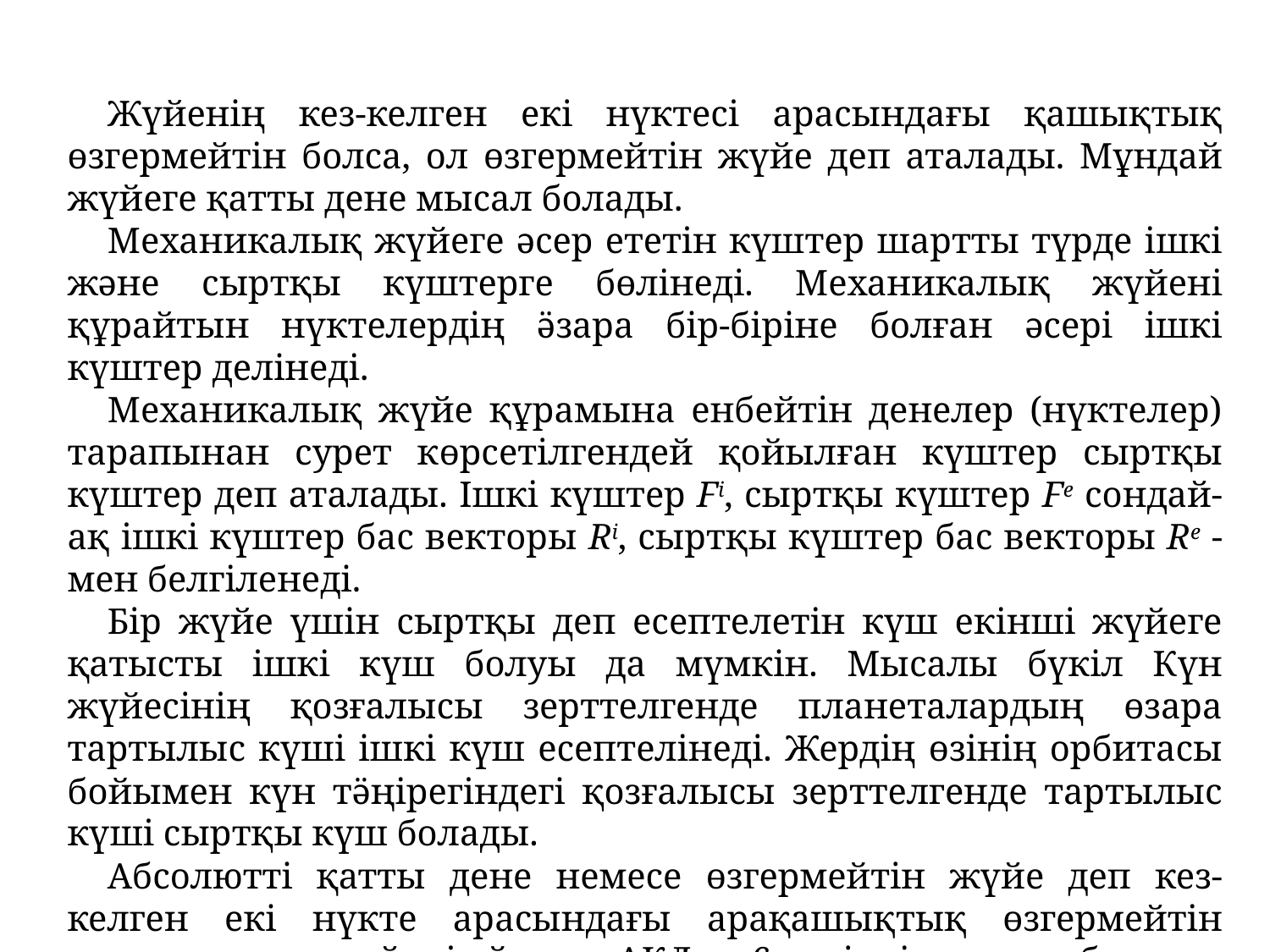

Жүйенің кез-келген екі нүктесі арасындағы қашықтық өзгермейтін болса, ол өзгермейтін жүйе деп аталады. Мұндай жүйеге қатты дене мысал болады.
Механикалық жүйеге әсер ететін күштер шартты түрде ішкі және сыртқы күштерге бөлінеді. Механикалық жүйені құрайтын нүктелердің ӛзара бір-біріне болған әсері ішкі күштер делінеді.
Механикалық жүйе құрамына енбейтін денелер (нүктелер) тарапынан сурет көрсетілгендей қойылған күштер сыртқы күштер деп аталады. Ішкі күштер Fi, сыртқы күштер Fe сондай-ақ ішкі күштер бас векторы Ri, сыртқы күштер бас векторы Re - мен белгіленеді.
Бір жүйе үшін сыртқы деп есептелетін күш екінші жүйеге қатысты ішкі күш болуы да мүмкін. Мысалы бүкіл Күн жүйесінің қозғалысы зерттелгенде планеталардың өзара тартылыс күші ішкі күш есептелінеді. Жердің өзінің орбитасы бойымен күн тӛңірегіндегі қозғалысы зерттелгенде тартылыс күші сыртқы күш болады.
Абсолютті қатты дене немесе өзгермейтін жүйе деп кез-келген екі нүкте арасындағы арақашықтық өзгермейтін механикалық жүйені айтады. АҚД-де 6 еркіндік дәреже болады.